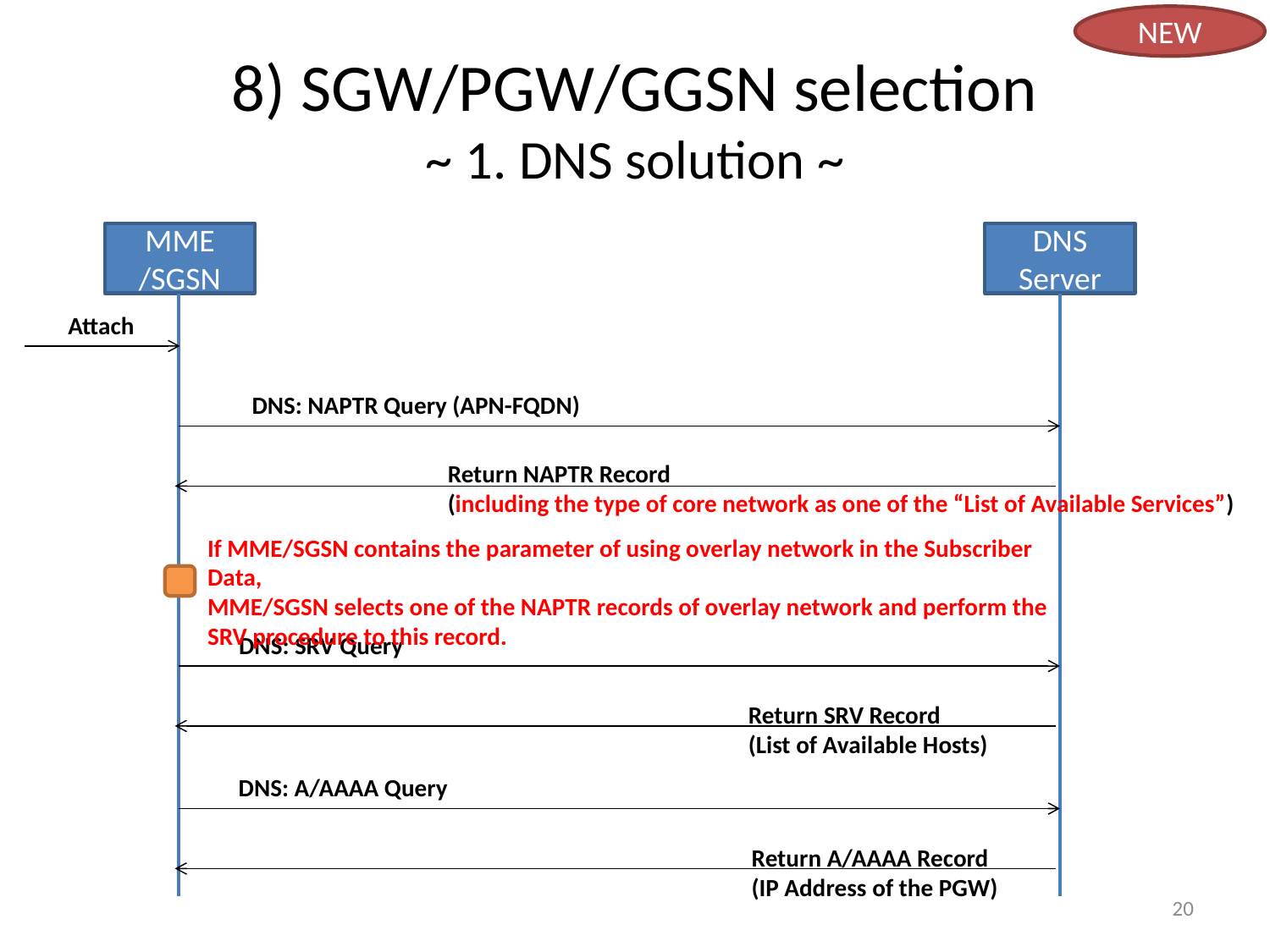

NEW
# 8) SGW/PGW/GGSN selection ~ 1. DNS solution ~
MME
/SGSN
DNS
Server
Attach
DNS: NAPTR Query (APN-FQDN)
Return NAPTR Record
(including the type of core network as one of the “List of Available Services”)
If MME/SGSN contains the parameter of using overlay network in the Subscriber Data,
MME/SGSN selects one of the NAPTR records of overlay network and perform the SRV procedure to this record.

DNS: SRV Query
Return SRV Record
(List of Available Hosts)
DNS: A/AAAA Query
Return A/AAAA Record
(IP Address of the PGW)
20